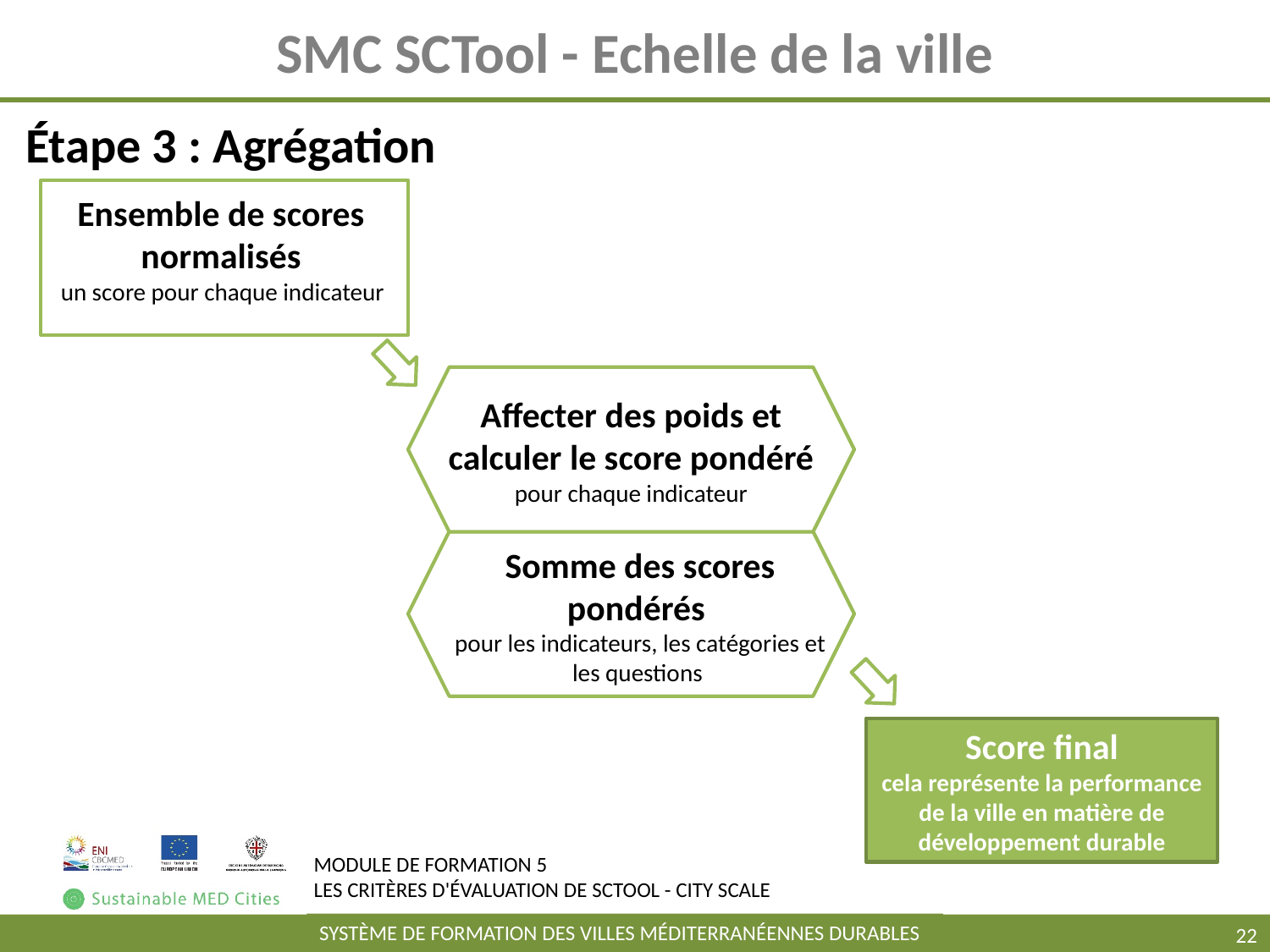

# SMC SCTool - Echelle de la ville
Étape 3 : Agrégation

Ensemble de scores normalisés
 un score pour chaque indicateur

Affecter des poids et calculer le score pondéré
pour chaque indicateur

Somme des scores pondérés
pour les indicateurs, les catégories et les questions

Score final
cela représente la performance de la ville en matière de développement durable
22
SYSTÈME DE FORMATION DES VILLES MÉDITERRANÉENNES DURABLES